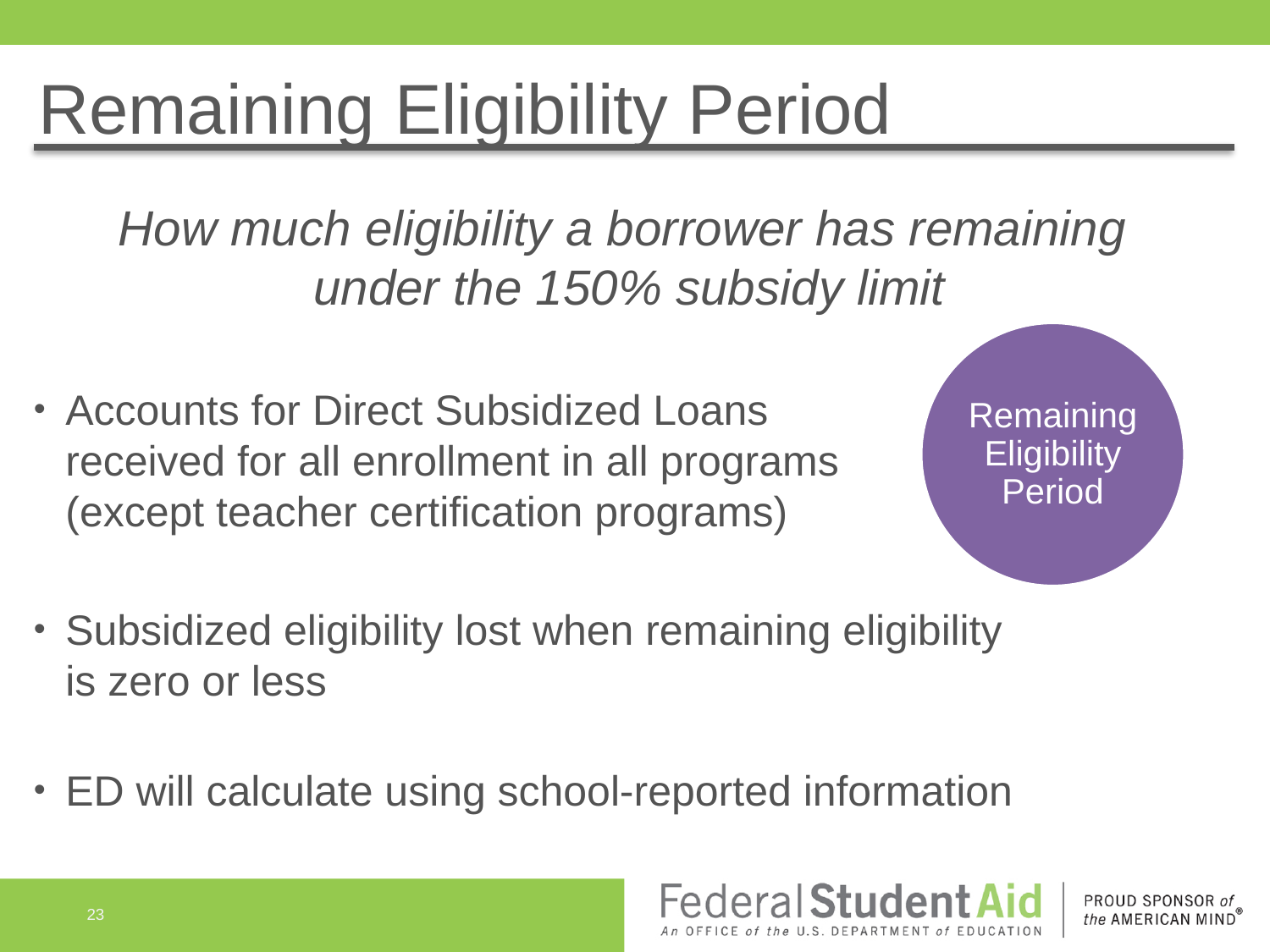

# Remaining Eligibility Period
How much eligibility a borrower has remaining
under the 150% subsidy limit

Accounts for Direct Subsidized Loans
received for all enrollment in all programs
(except teacher certification programs)

Subsidized eligibility lost when remaining eligibility
is zero or less
ED will calculate using school-reported information

Remaining Eligibility Period
23